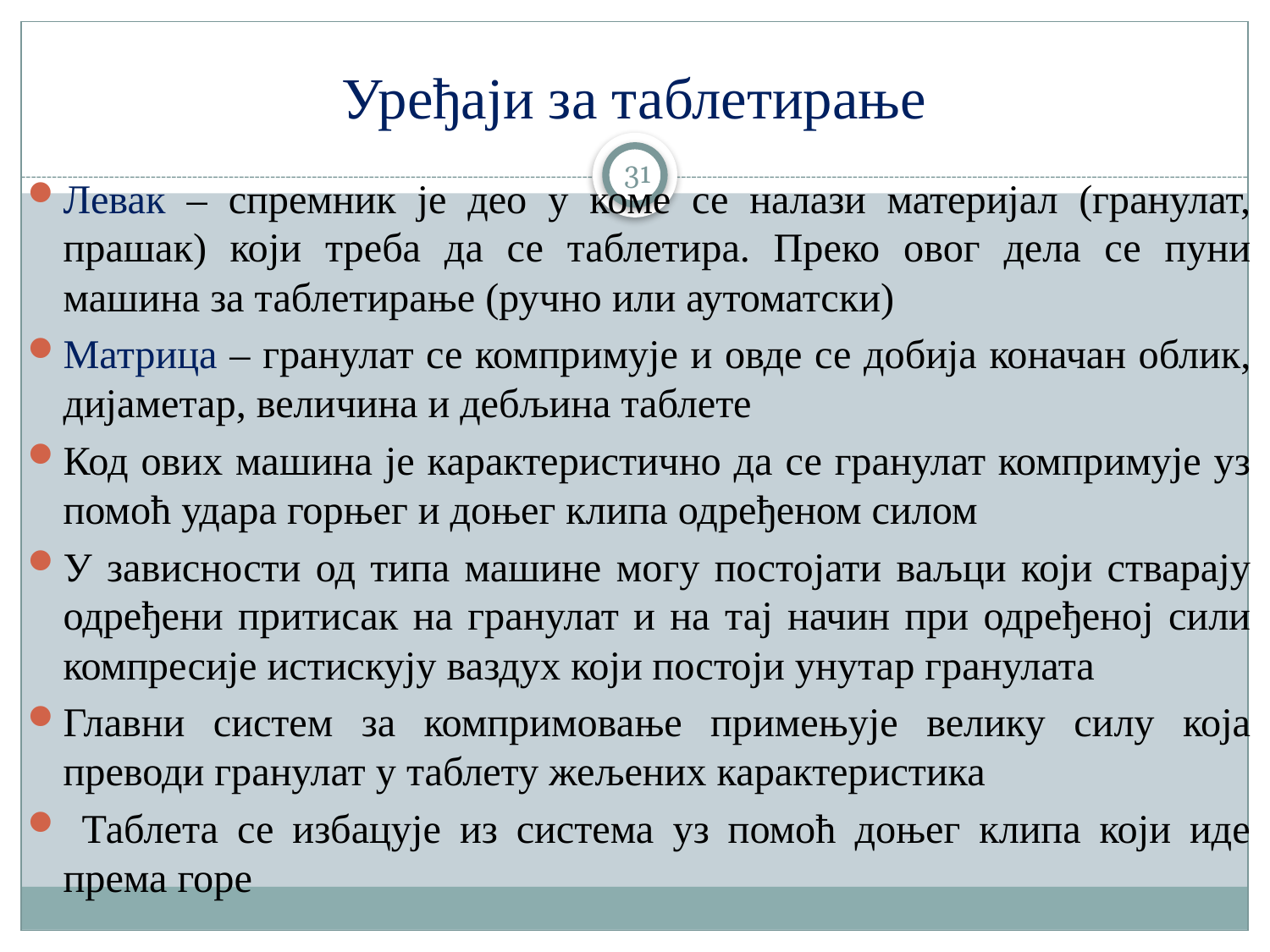

# Уређаји за таблетирање
31
Левак – спремник је део у коме се налази материјал (гранулат, прашак) који треба да се таблетира. Преко овог дела се пуни машина за таблетирање (ручно или аутоматски)
Матрица – гранулат се компримује и овде се добија коначан облик, дијаметар, величина и дебљина таблете
Код ових машина је карактеристично да се гранулат компримује уз помоћ удара горњег и доњег клипа одређеном силом
У зависности од типа машине могу постојати ваљци који стварају одређени притисак на гранулат и на тај начин при одређеној сили компресије истискују ваздух који постоји унутар гранулата
Главни систем за компримовање примењује велику силу која преводи гранулат у таблету жељених карактеристика
 Таблета се избацује из система уз помоћ доњег клипа који иде према горе